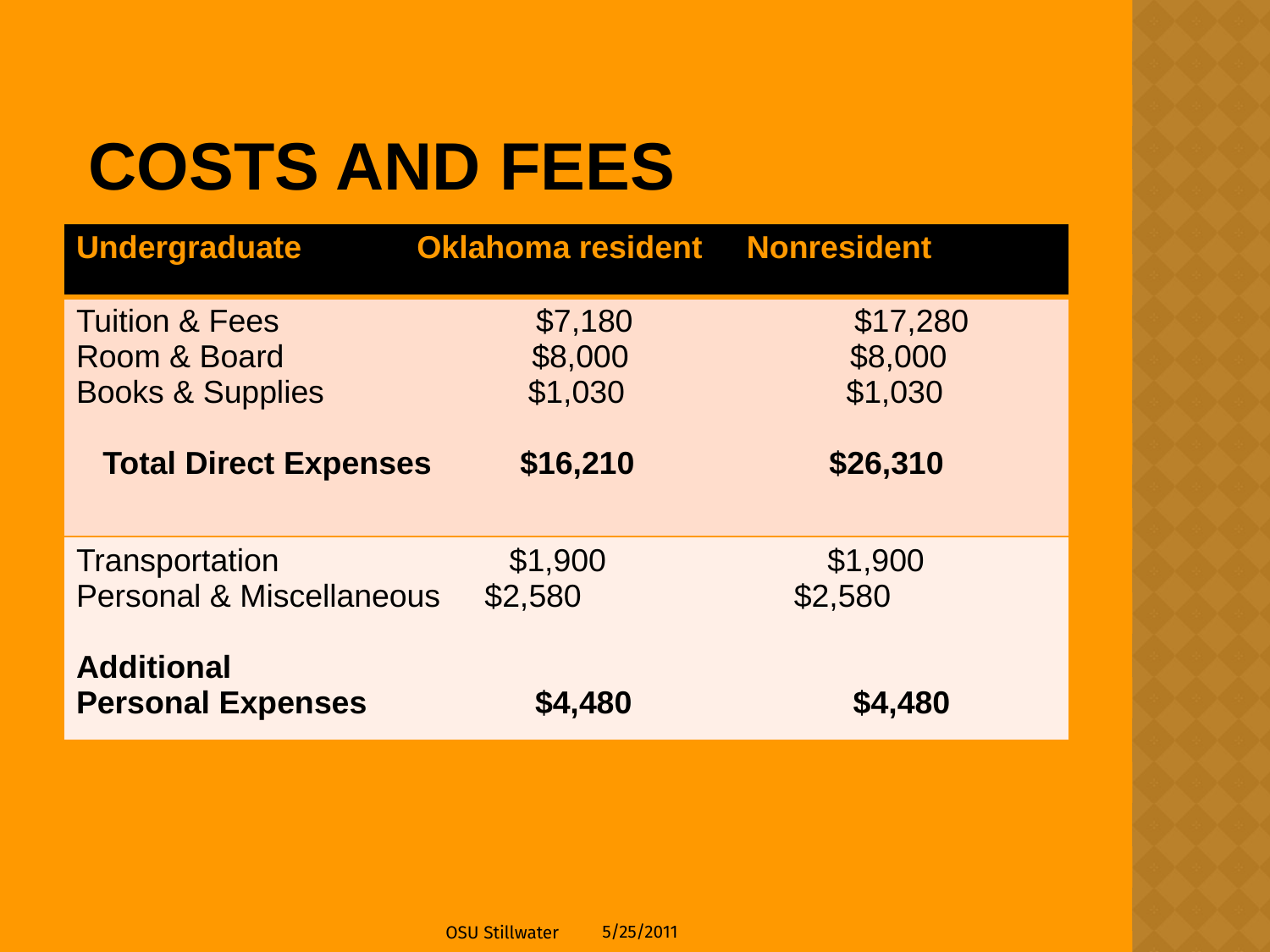

# COSTS AND FEES
| Undergraduate Oklahoma resident Nonresident |
| --- |
| Tuition & Fees $7,180 $17,280 Room & Board $8,000 $8,000 Books & Supplies $1,030 $1,030 Total Direct Expenses $16,210 $26,310 |
| Transportation $1,900 $1,900 Personal & Miscellaneous $2,580 $2,580 Additional Personal Expenses $4,480 $4,480 |
OSU Stillwater
5/25/2011